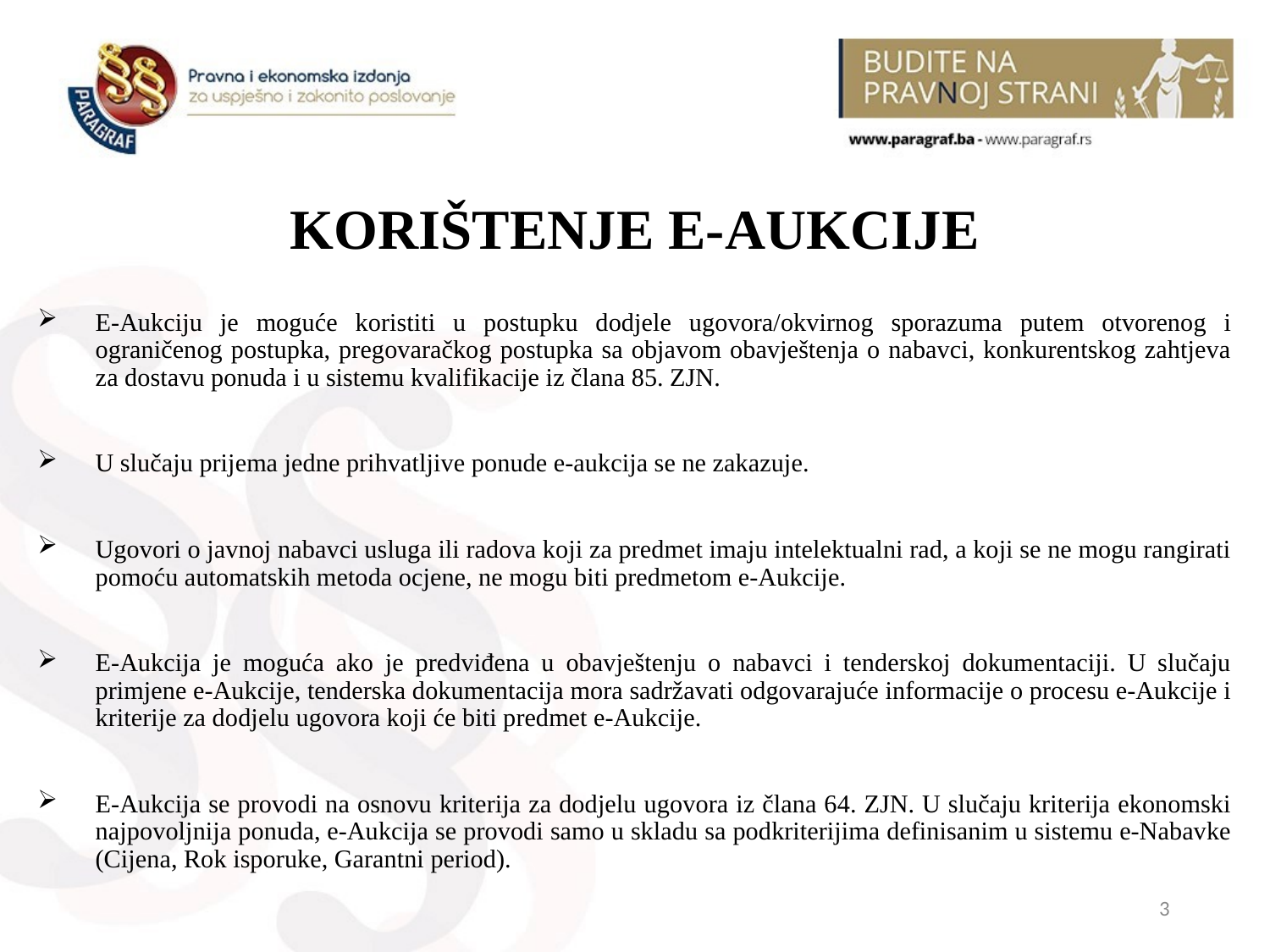

# KORIŠTENJE E-AUKCIJE

E-Aukciju je moguće koristiti u postupku dodjele ugovora/okvirnog sporazuma putem otvorenog i ograničenog postupka, pregovaračkog postupka sa objavom obavještenja o nabavci, konkurentskog zahtjeva za dostavu ponuda i u sistemu kvalifikacije iz člana 85. ZJN.

U slučaju prijema jedne prihvatljive ponude e-aukcija se ne zakazuje.

Ugovori o javnoj nabavci usluga ili radova koji za predmet imaju intelektualni rad, a koji se ne mogu rangirati pomoću automatskih metoda ocjene, ne mogu biti predmetom e-Aukcije.

E-Aukcija je moguća ako je predviđena u obavještenju o nabavci i tenderskoj dokumentaciji. U slučaju primjene e-Aukcije, tenderska dokumentacija mora sadržavati odgovarajuće informacije o procesu e-Aukcije i kriterije za dodjelu ugovora koji će biti predmet e-Aukcije.

E-Aukcija se provodi na osnovu kriterija za dodjelu ugovora iz člana 64. ZJN. U slučaju kriterija ekonomski najpovoljnija ponuda, e-Aukcija se provodi samo u skladu sa podkriterijima definisanim u sistemu e-Nabavke (Cijena, Rok isporuke, Garantni period).

3